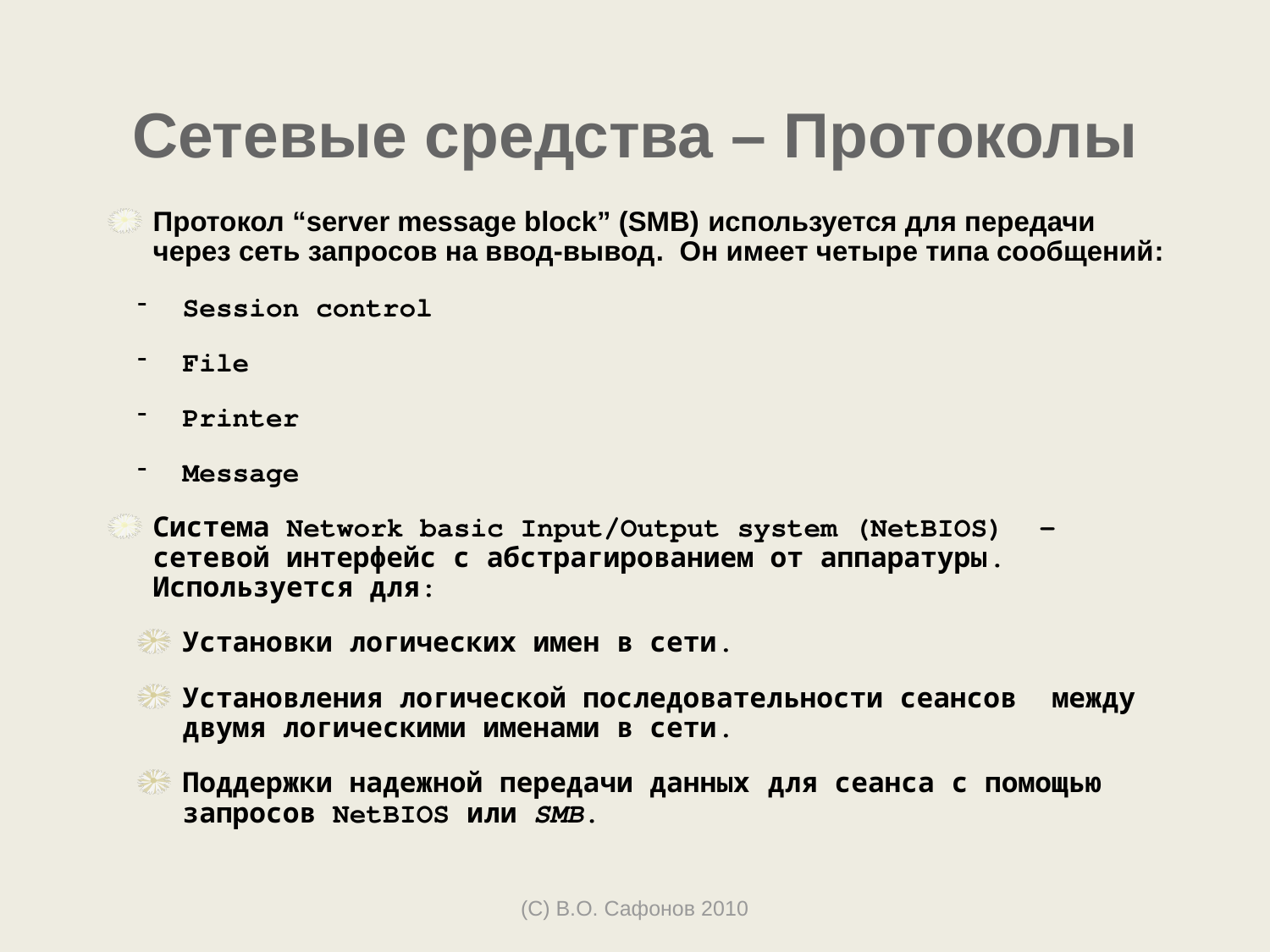

# Сетевые средства – Протоколы
Протокол “server message block” (SMB) используется для передачи через сеть запросов на ввод-вывод.  Он имеет четыре типа сообщений:
Session control
File
Printer
Message
Система Network basic Input/Output system (NetBIOS)  - сетевой интерфейс с абстрагированием от аппаратуры.  Используется для:
Установки логических имен в сети.
Установления логической последовательности сеансов  между двумя логическими именами в сети.
Поддержки надежной передачи данных для сеанса с помощью запросов NetBIOS или SMB.
(С) В.О. Сафонов 2010